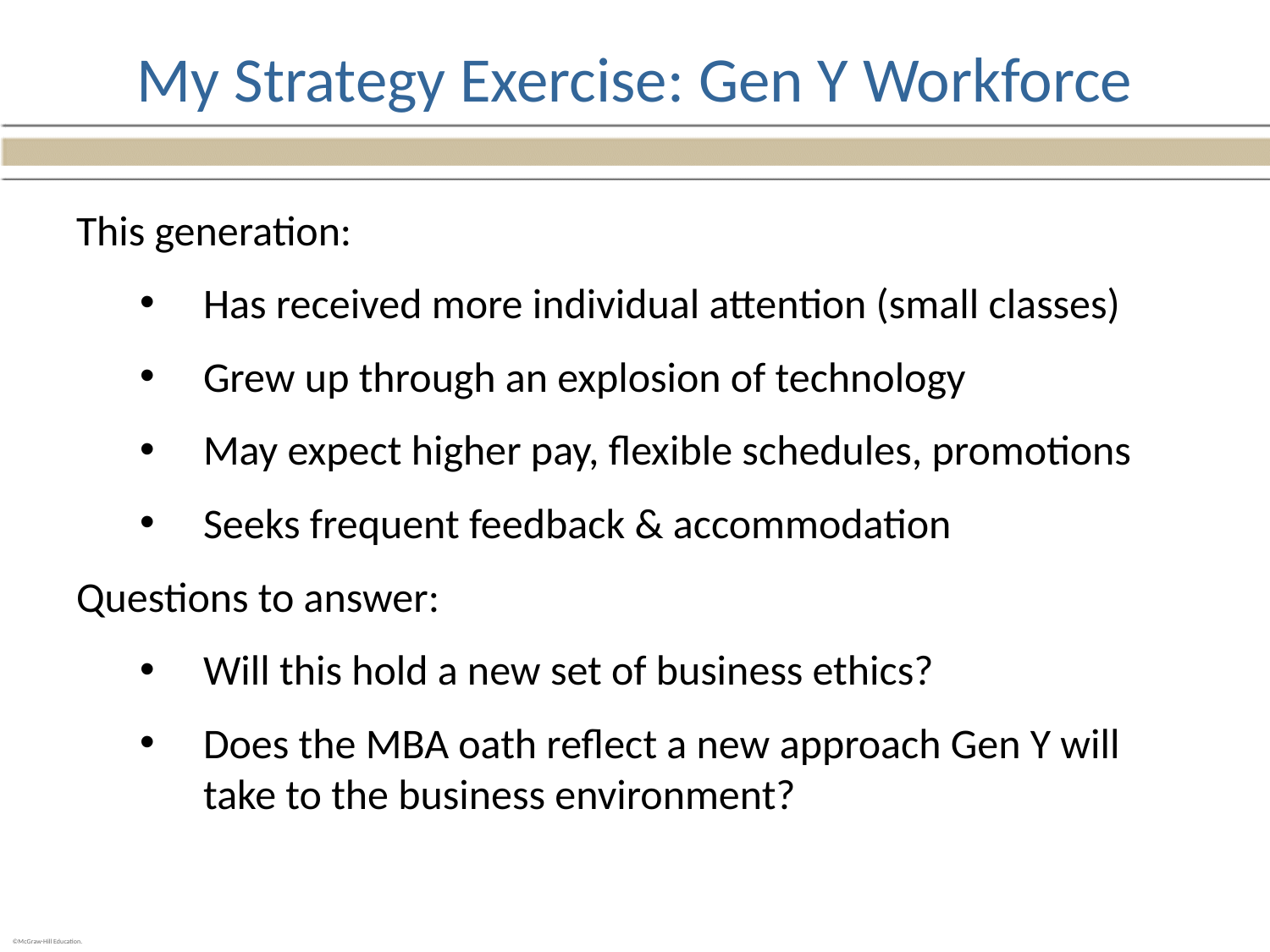

# My Strategy Exercise: Gen Y Workforce
This generation:
Has received more individual attention (small classes)
Grew up through an explosion of technology
May expect higher pay, flexible schedules, promotions
Seeks frequent feedback & accommodation
Questions to answer:
Will this hold a new set of business ethics?
Does the MBA oath reflect a new approach Gen Y will take to the business environment?